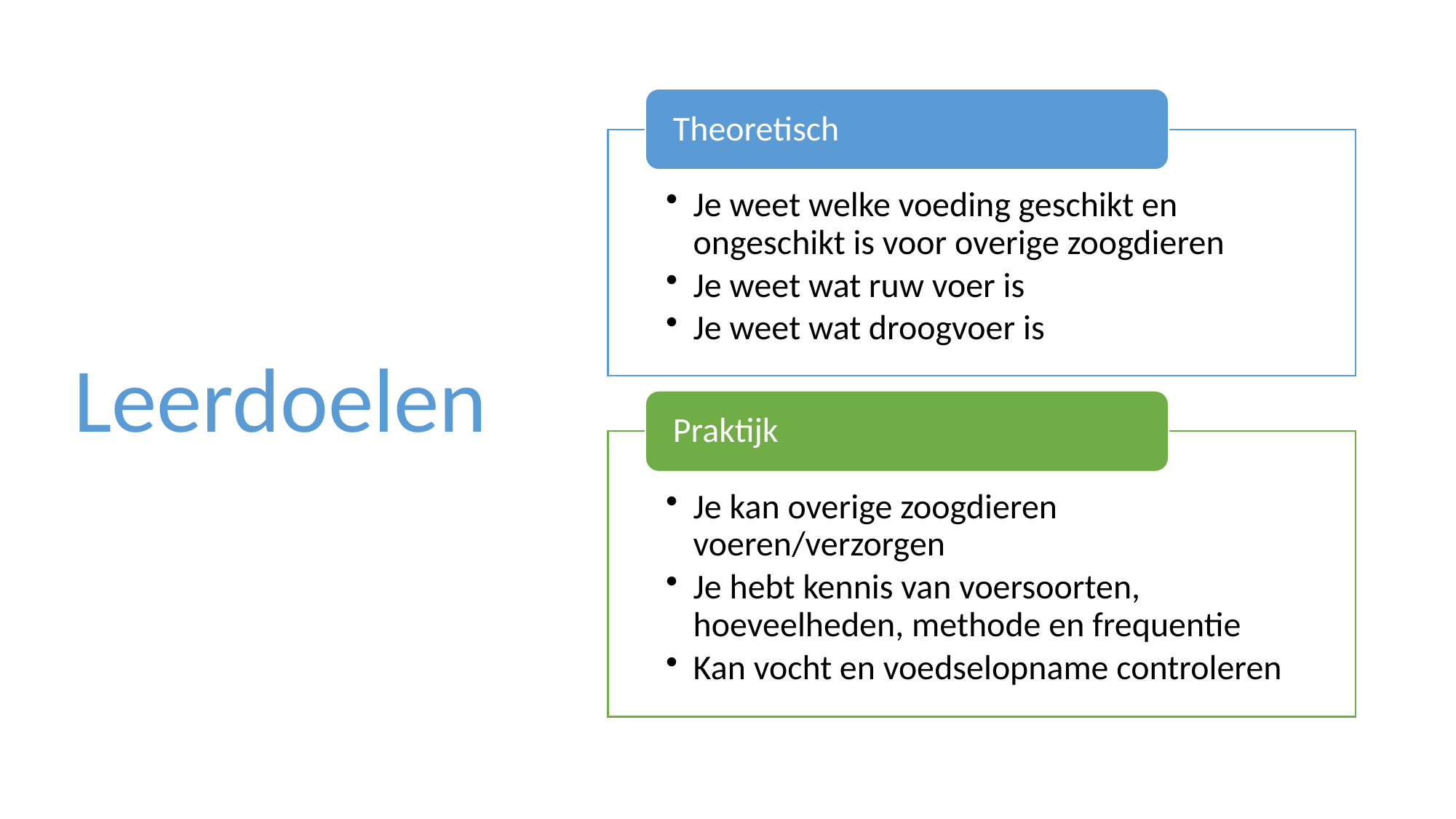

# Leerdoelen
Je weet welke voeding geschikt en ongeschikt is voor overige zoogdieren
Je weet wat ruw voer is
Je weet wat droogvoer is
Theoretisch
Je kan overige zoogdieren voeren/verzorgen
Je hebt kennis van voersoorten, hoeveelheden, methode en frequentie
Kan vocht en voedselopname controleren
Praktijk